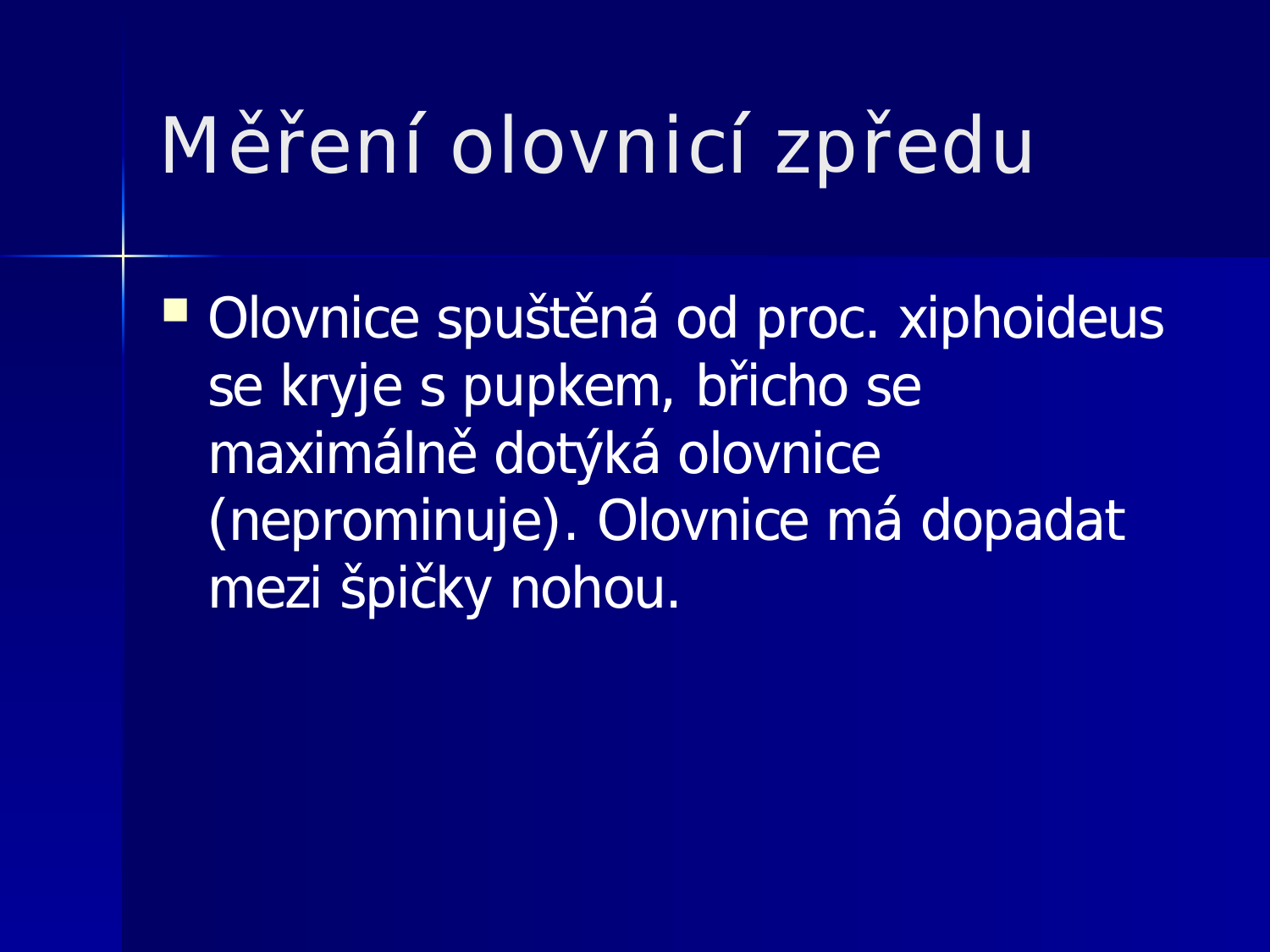

# Měření olovnicí zpředu
Olovnice spuštěná od proc. xiphoideus se kryje s pupkem, břicho se maximálně dotýká olovnice (neprominuje). Olovnice má dopadat mezi špičky nohou.